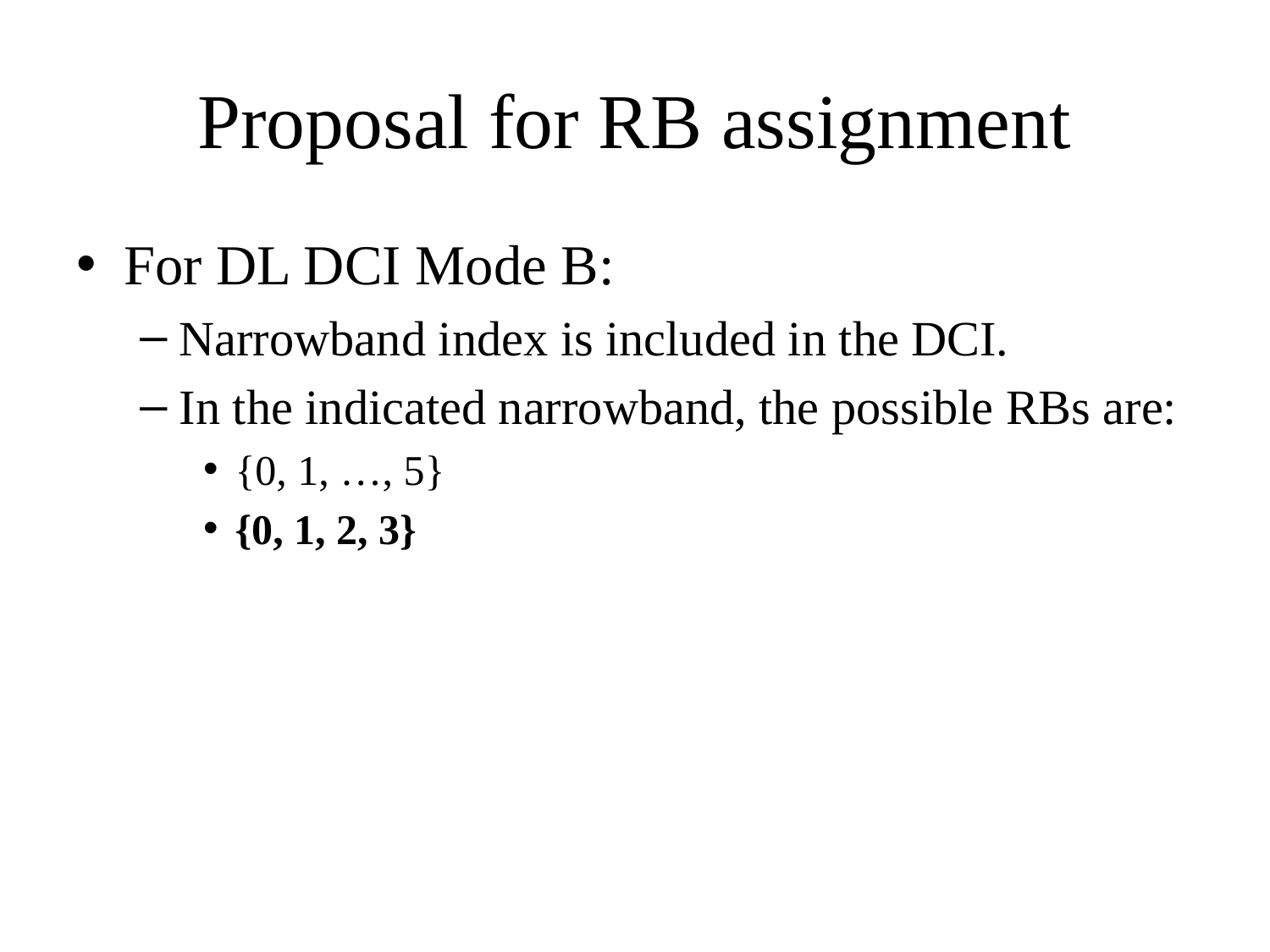

# Proposal for RB assignment
For DL DCI Mode B:
Narrowband index is included in the DCI.
In the indicated narrowband, the possible RBs are:
{0, 1, …, 5}
{0, 1, 2, 3}